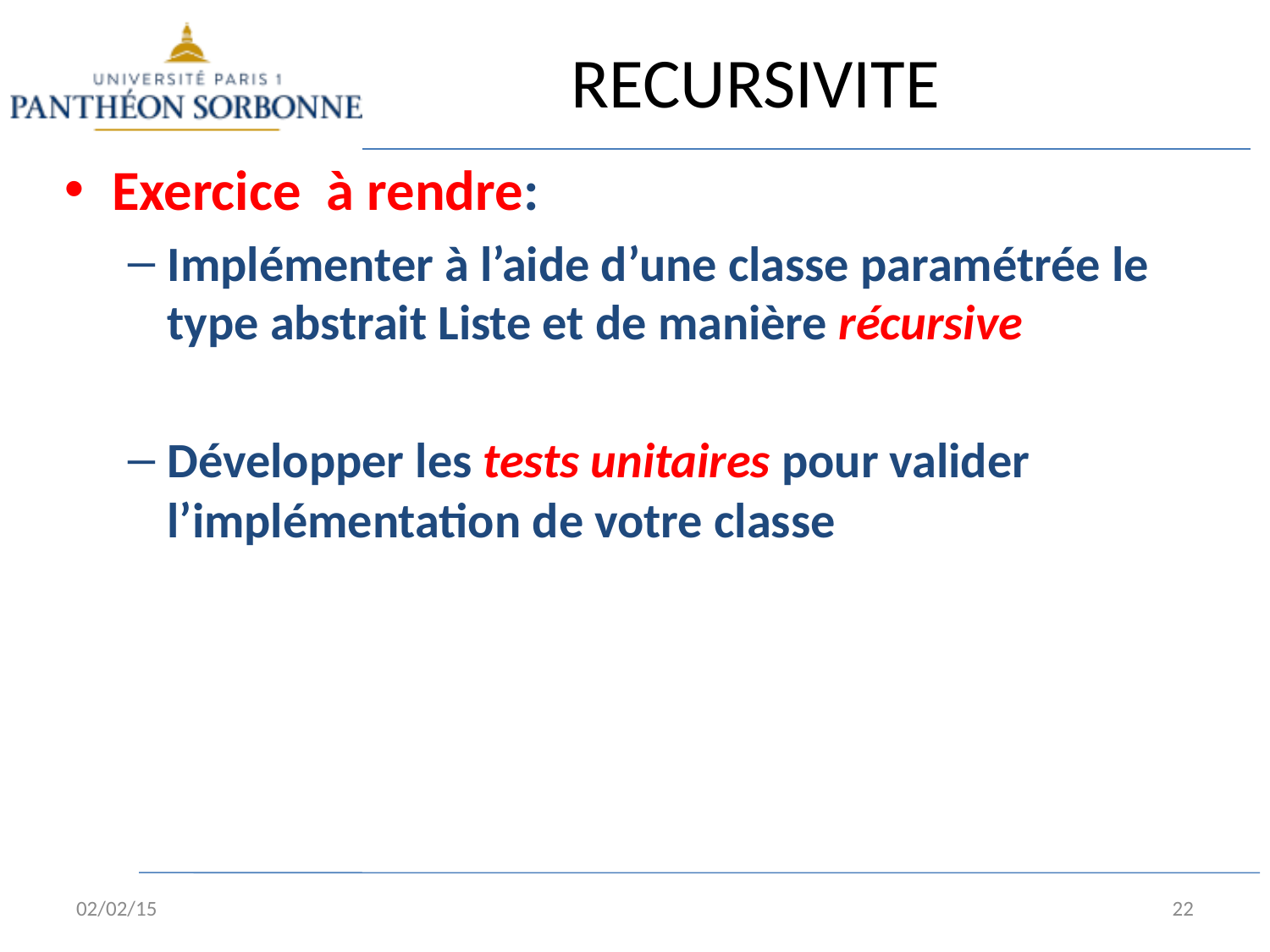

# RECURSIVITE
Exercice  à rendre:
Implémenter à l’aide d’une classe paramétrée le type abstrait Liste et de manière récursive

Développer les tests unitaires pour valider l’implémentation de votre classe

02/02/15
22